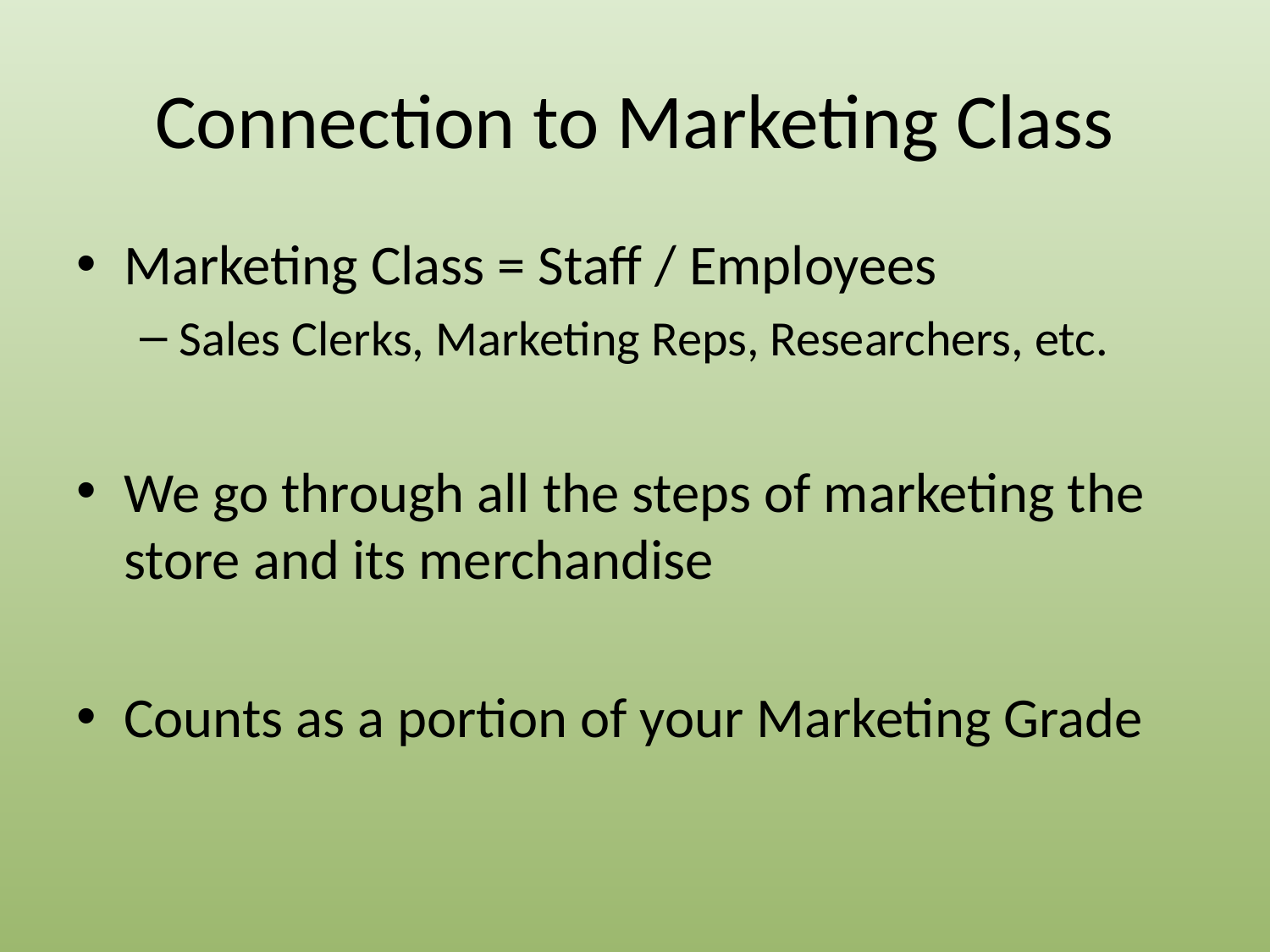

# Connection to Marketing Class
Marketing Class = Staff / Employees
Sales Clerks, Marketing Reps, Researchers, etc.

We go through all the steps of marketing the store and its merchandise

Counts as a portion of your Marketing Grade